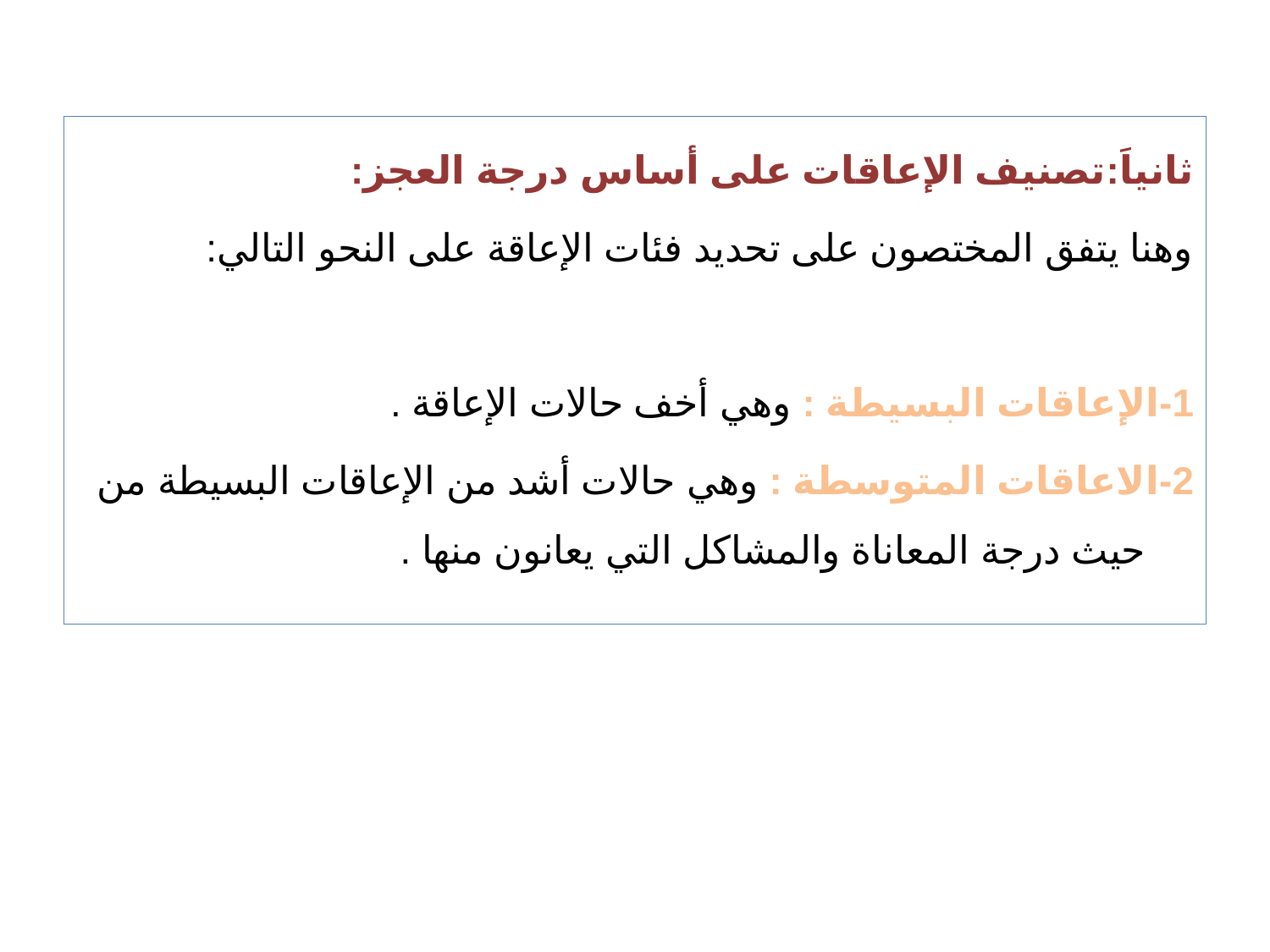

ثانياَ:تصنيف الإعاقات على أساس درجة العجز:
وهنا يتفق المختصون على تحديد فئات الإعاقة على النحو التالي:

1-الإعاقات البسيطة : وهي أخف حالات الإعاقة .
2-الاعاقات المتوسطة : وهي حالات أشد من الإعاقات البسيطة من حيث درجة المعاناة والمشاكل التي يعانون منها .